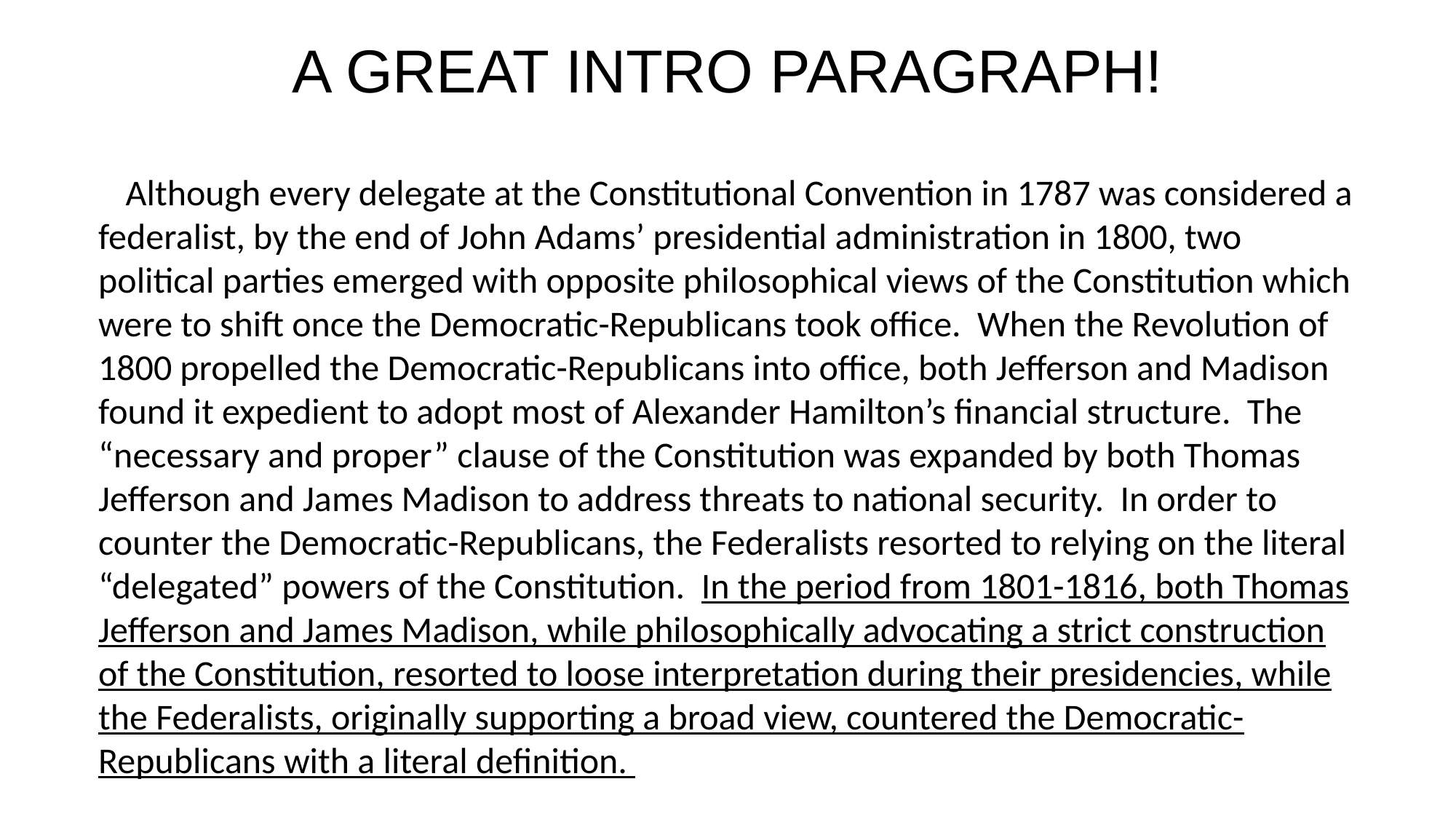

A GREAT INTRO PARAGRAPH!

     Although every delegate at the Constitutional Convention in 1787 was considered a federalist, by the end of John Adams’ presidential administration in 1800, two political parties emerged with opposite philosophical views of the Constitution which were to shift once the Democratic-Republicans took office.  When the Revolution of 1800 propelled the Democratic-Republicans into office, both Jefferson and Madison found it expedient to adopt most of Alexander Hamilton’s financial structure.  The “necessary and proper” clause of the Constitution was expanded by both Thomas Jefferson and James Madison to address threats to national security.  In order to counter the Democratic-Republicans, the Federalists resorted to relying on the literal “delegated” powers of the Constitution.  In the period from 1801-1816, both Thomas Jefferson and James Madison, while philosophically advocating a strict construction of the Constitution, resorted to loose interpretation during their presidencies, while the Federalists, originally supporting a broad view, countered the Democratic-Republicans with a literal definition.